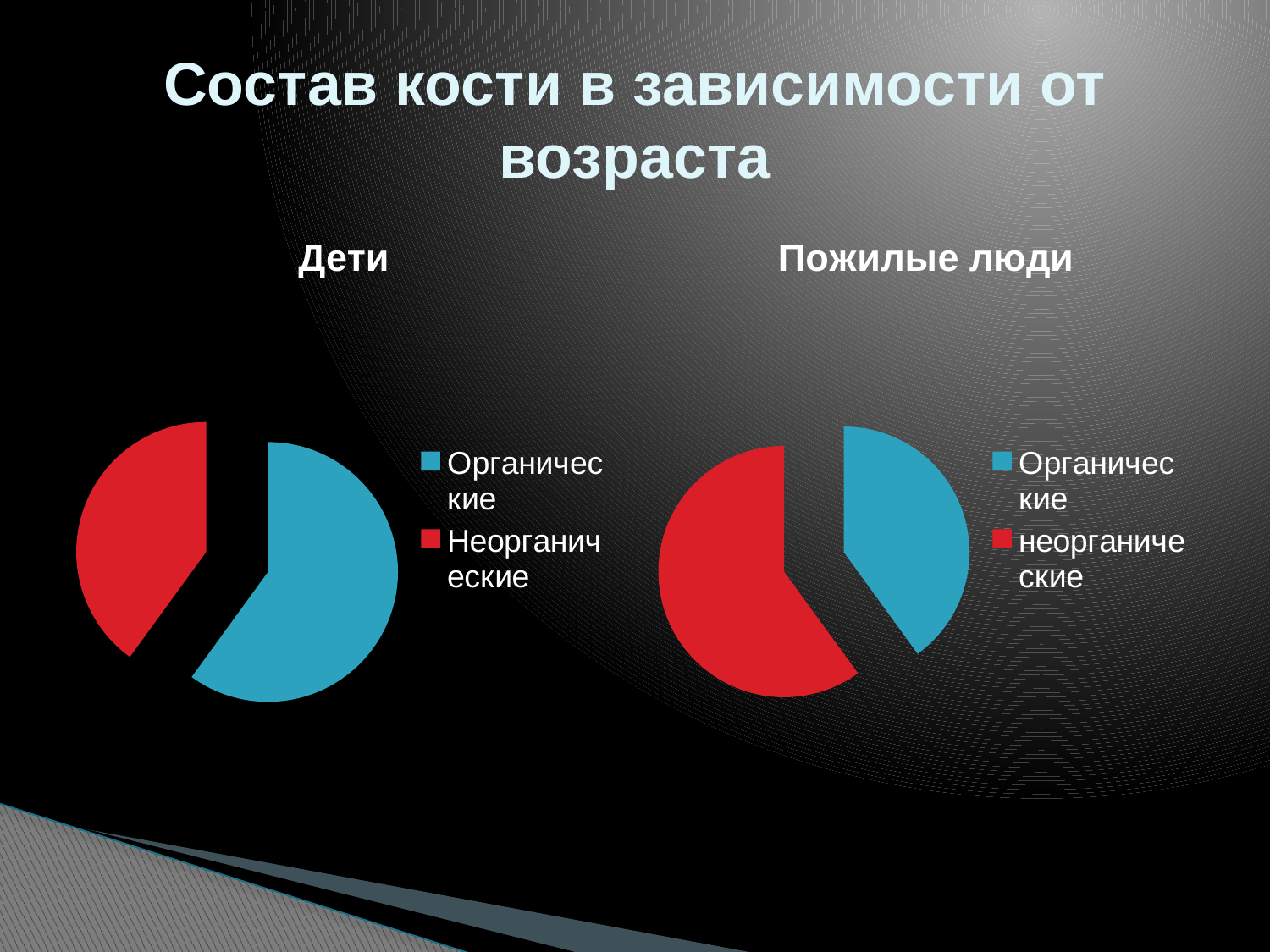

# Состав кости в зависимости от возраста

### Chart:

| Category | Дети |
|---|---|
| Органические | 60.0 |
| Неорганические | 40.0 |

### Chart:

| Category | Пожилые люди |
|---|---|
| Органические | 40.0 |
| неорганические | 60.0 |